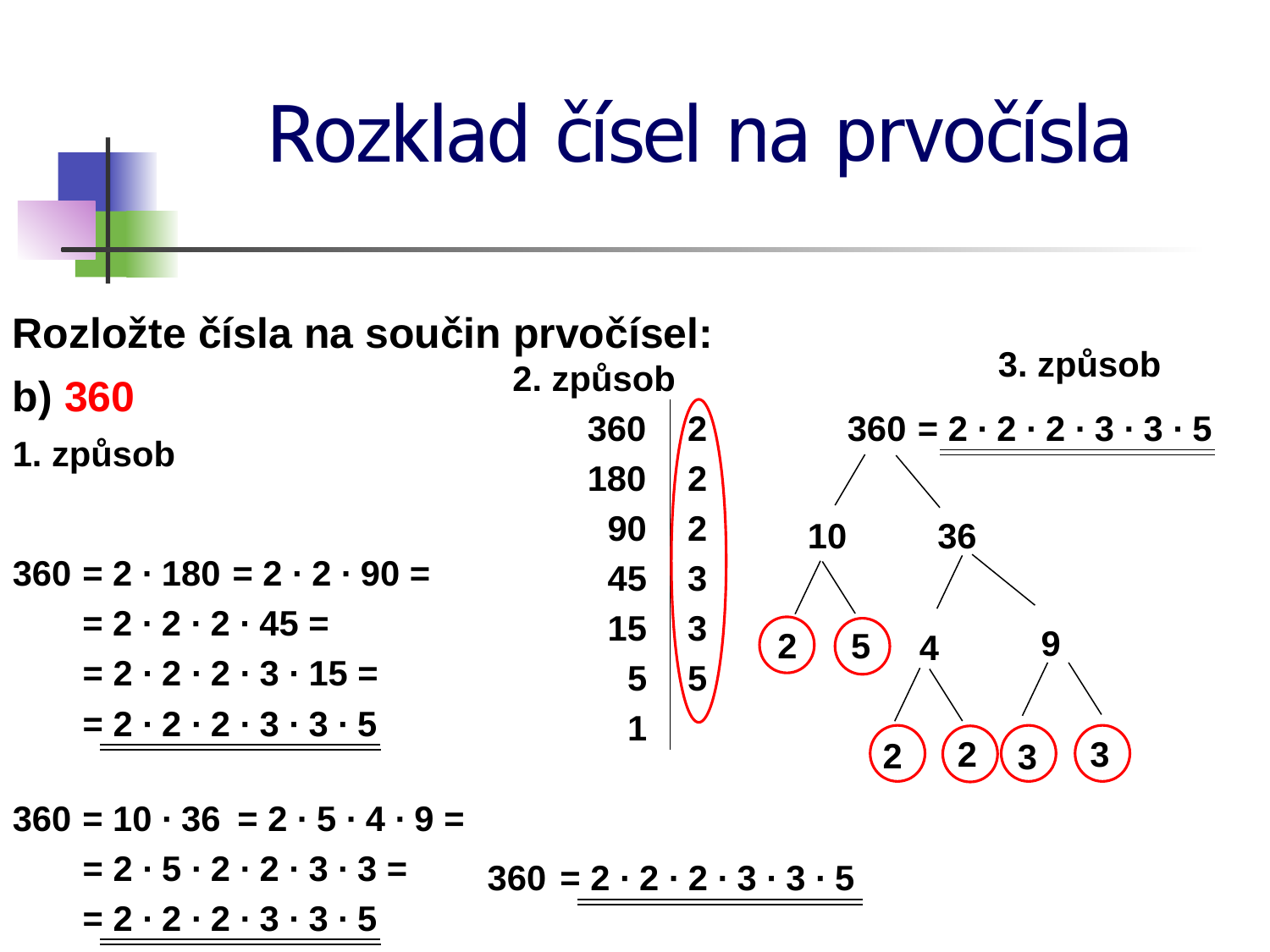

# Rozklad čísel na prvočísla
Rozložte čísla na součin prvočísel:
3. způsob
2. způsob
b) 360

360
2
360
= 2 ∙ 2 ∙ 2 ∙ 3 ∙ 3 ∙ 5
1. způsob
180
2
90
2
10
36
360
= 2 ∙ 180
= 2 ∙ 2 ∙ 90 =
45
3
= 2 ∙ 2 ∙ 2 ∙ 45 =
15
3
9

2
5

4
= 2 ∙ 2 ∙ 2 ∙ 3 ∙ 15 =
5
5
= 2 ∙ 2 ∙ 2 ∙ 3 ∙ 3 ∙ 5
1

2
3
2
3
360
= 10 ∙ 36
= 2 ∙ 5 ∙ 4 ∙ 9 =
= 2 ∙ 5 ∙ 2 ∙ 2 ∙ 3 ∙ 3 =
360
= 2 ∙ 2 ∙ 2 ∙ 3 ∙ 3 ∙ 5
= 2 ∙ 2 ∙ 2 ∙ 3 ∙ 3 ∙ 5